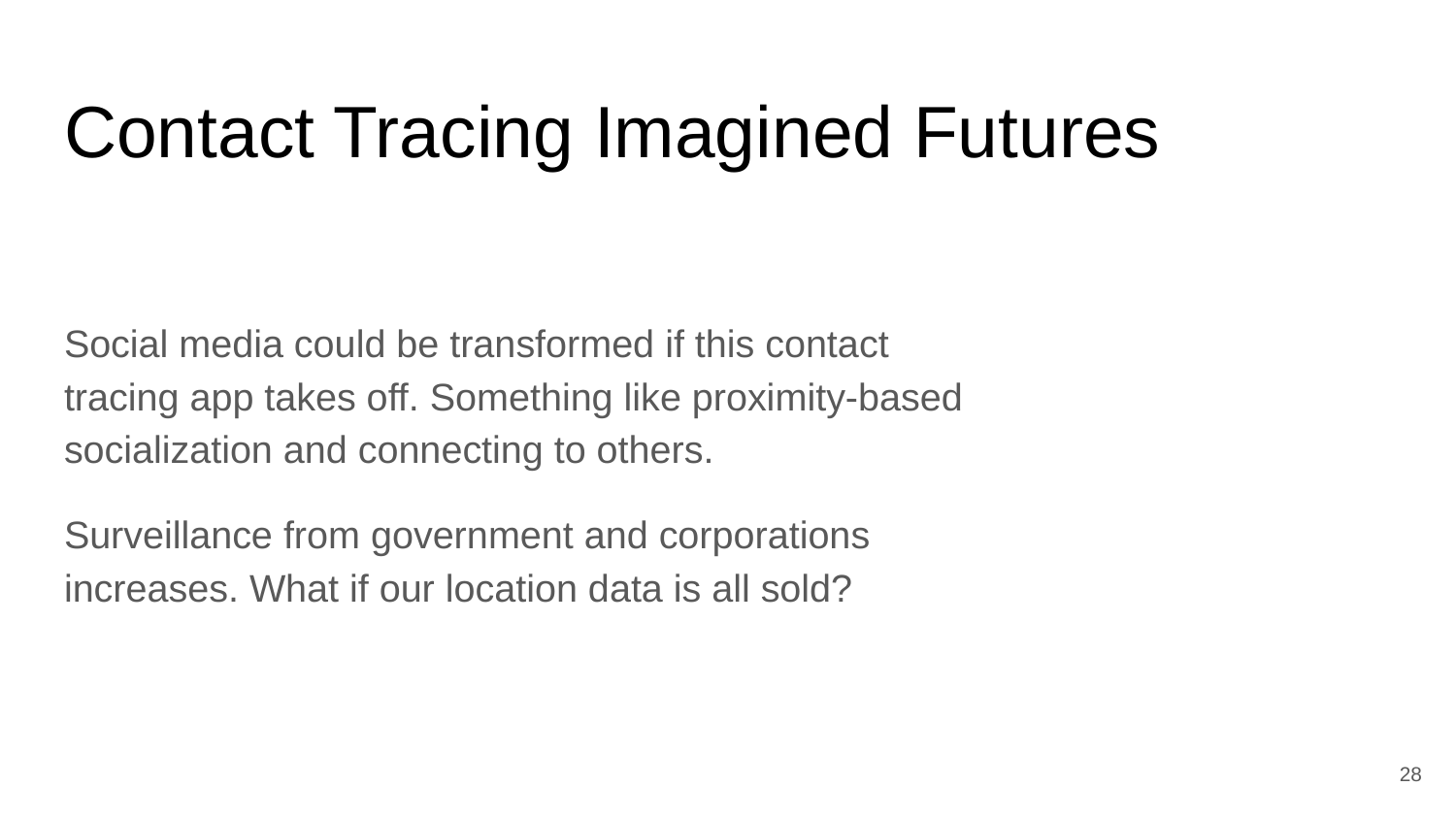

# Contact Tracing Imagined Futures

Social media could be transformed if this contact tracing app takes off. Something like proximity-based socialization and connecting to others.
Surveillance from government and corporations increases. What if our location data is all sold?
28